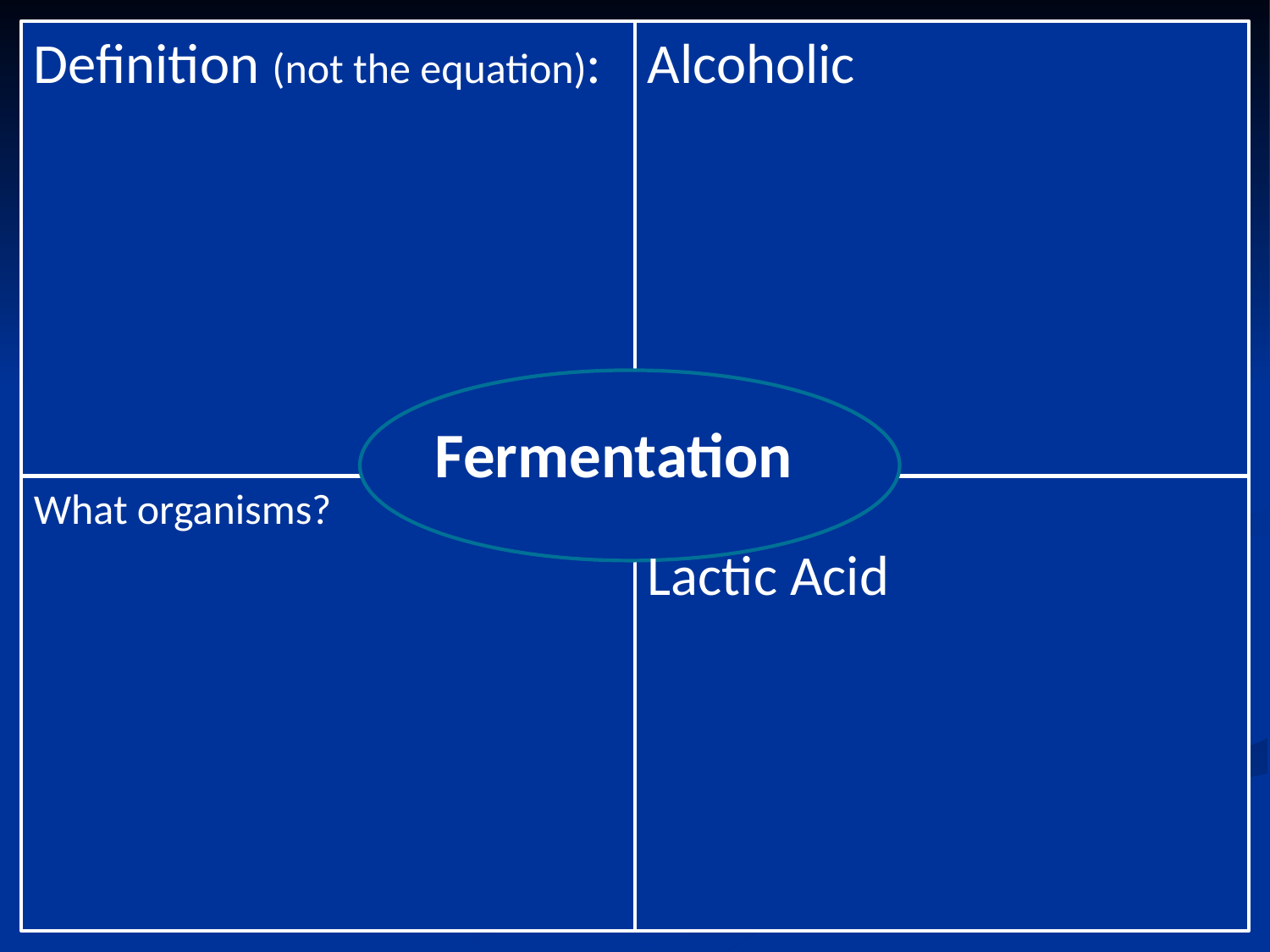

Definition (not the equation):

Alcoholic

Fermentation

What organisms?

Lactic Acid